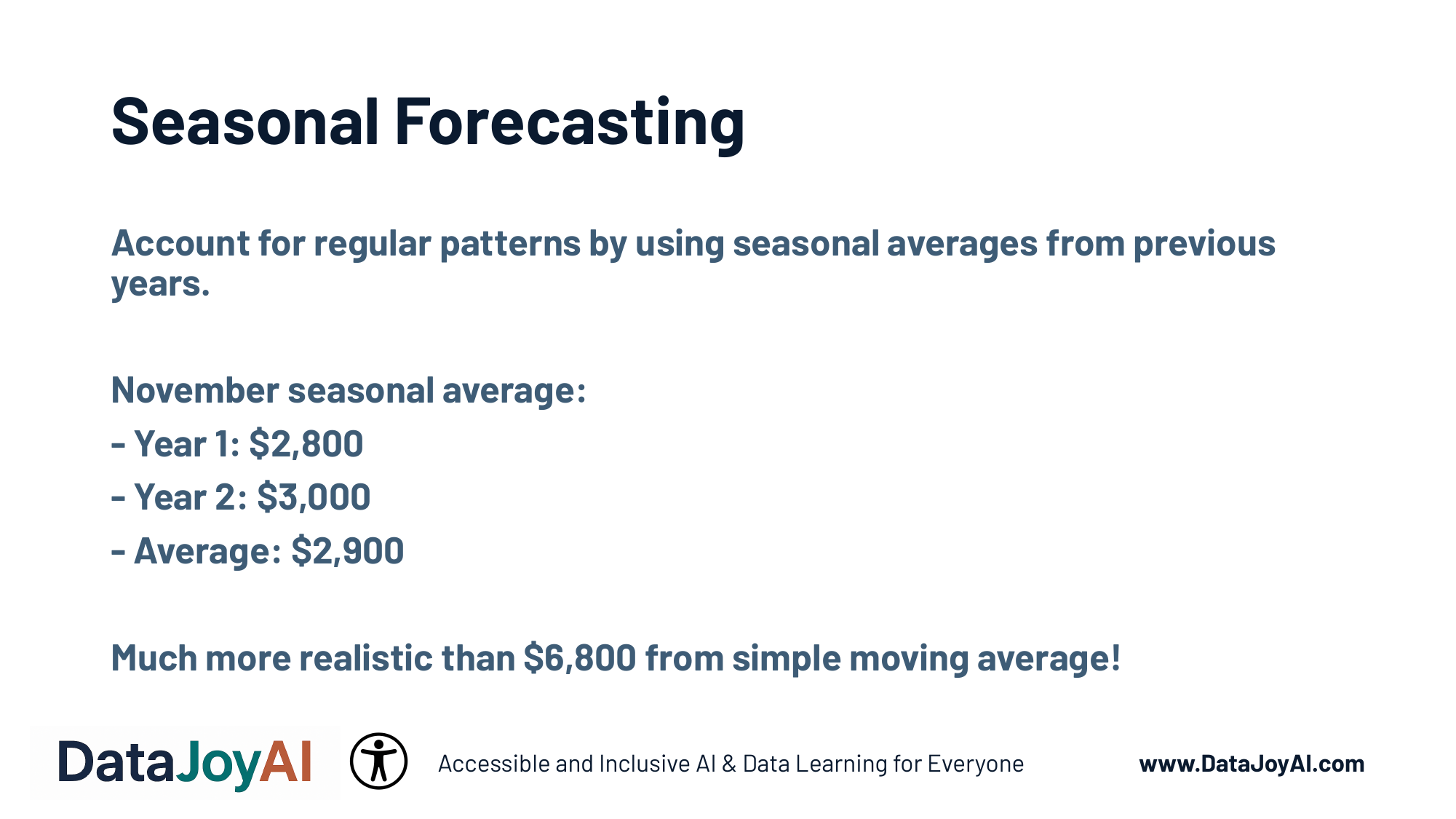

# Seasonal Forecasting
Account for regular patterns by using seasonal averages from previous years.

November seasonal average:
- Year 1: $2,800
- Year 2: $3,000
- Average: $2,900

Much more realistic than $6,800 from simple moving average!